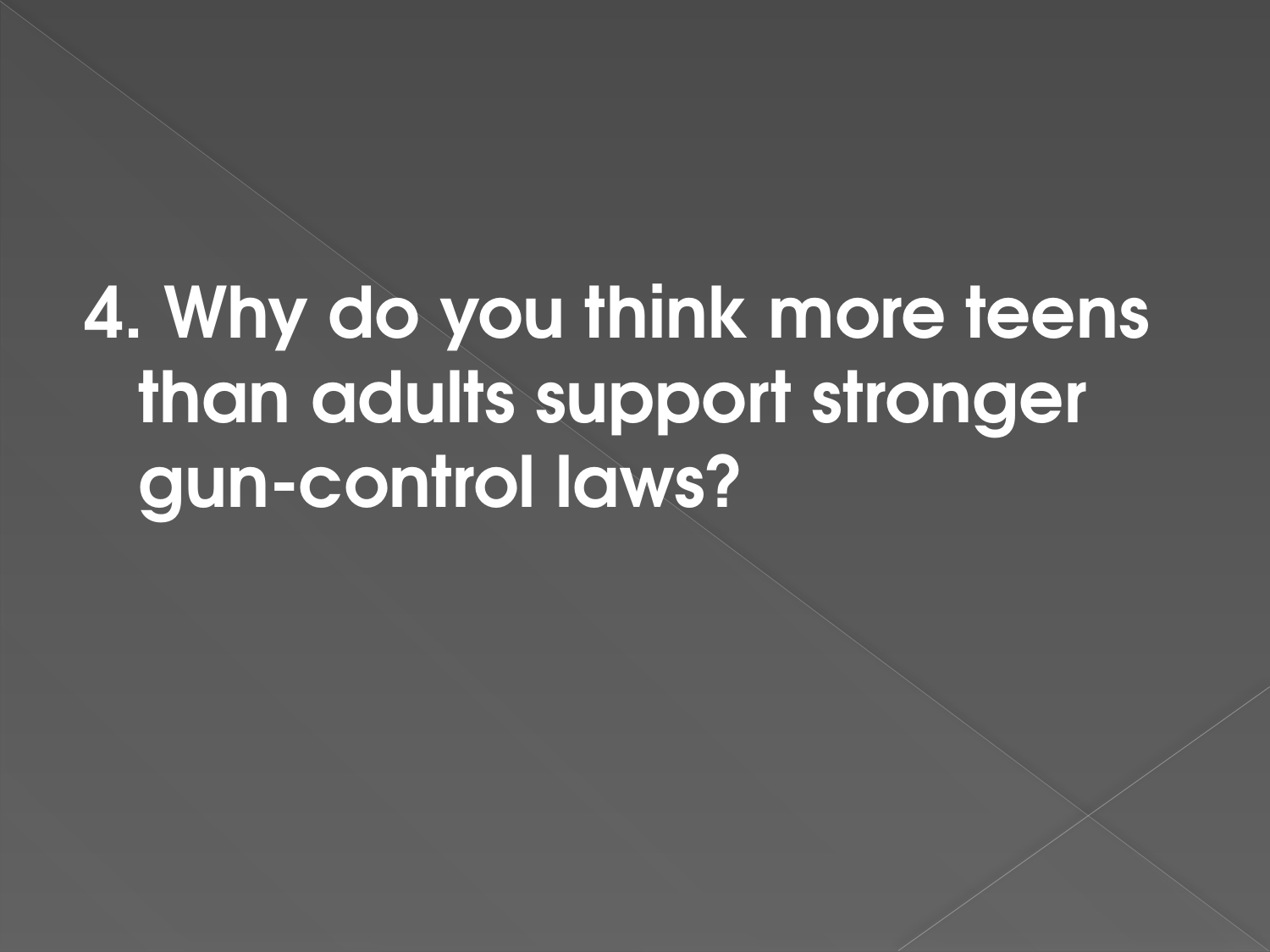

#
4. Why do you think more teens than adults support stronger gun-control laws?